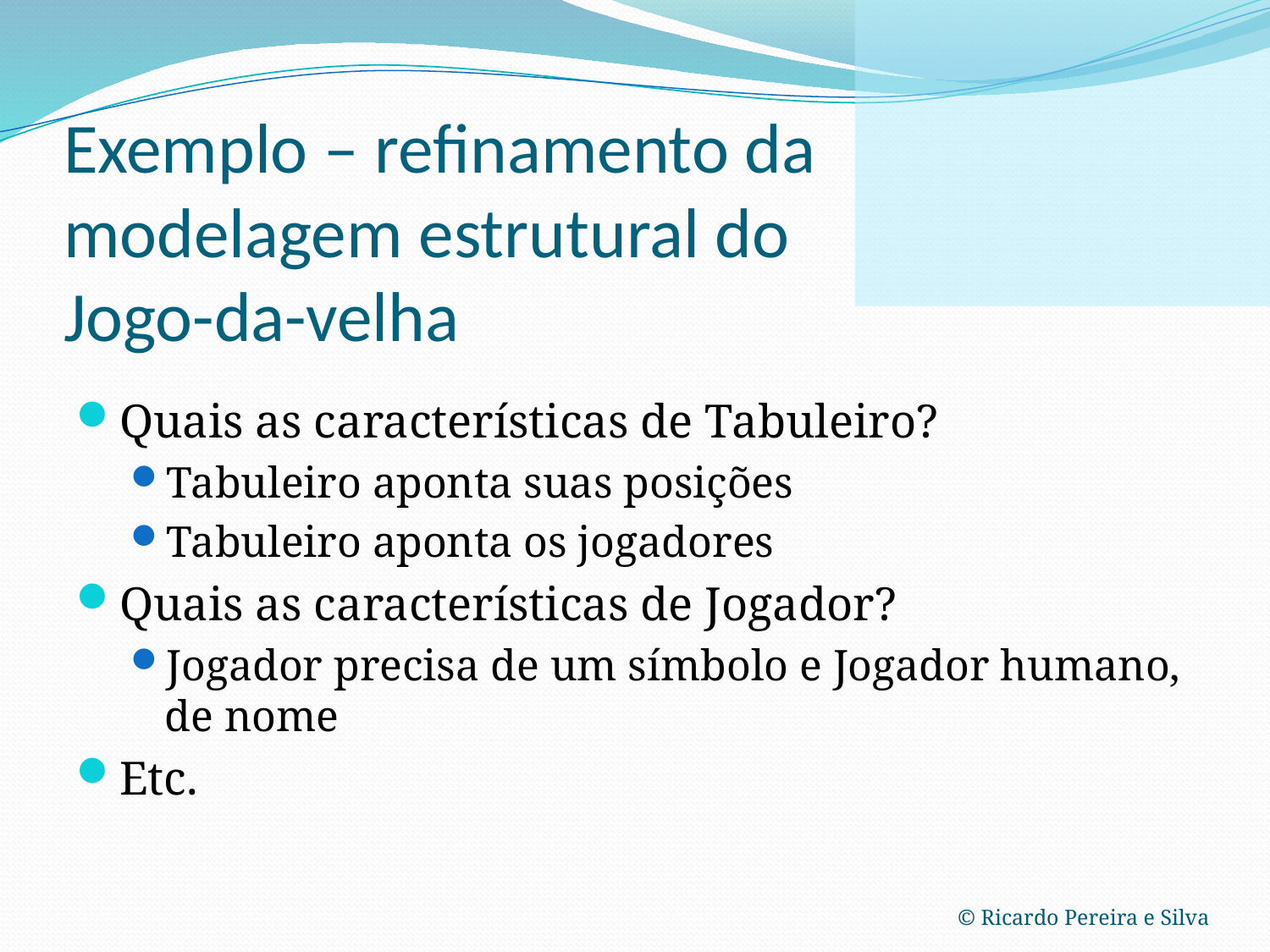

# Exemplo – refinamento da modelagem estrutural do Jogo-da-velha
Quais as características de Tabuleiro?
Tabuleiro aponta suas posições
Tabuleiro aponta os jogadores
Quais as características de Jogador?
Jogador precisa de um símbolo e Jogador humano, de nome
Etc.
© Ricardo Pereira e Silva